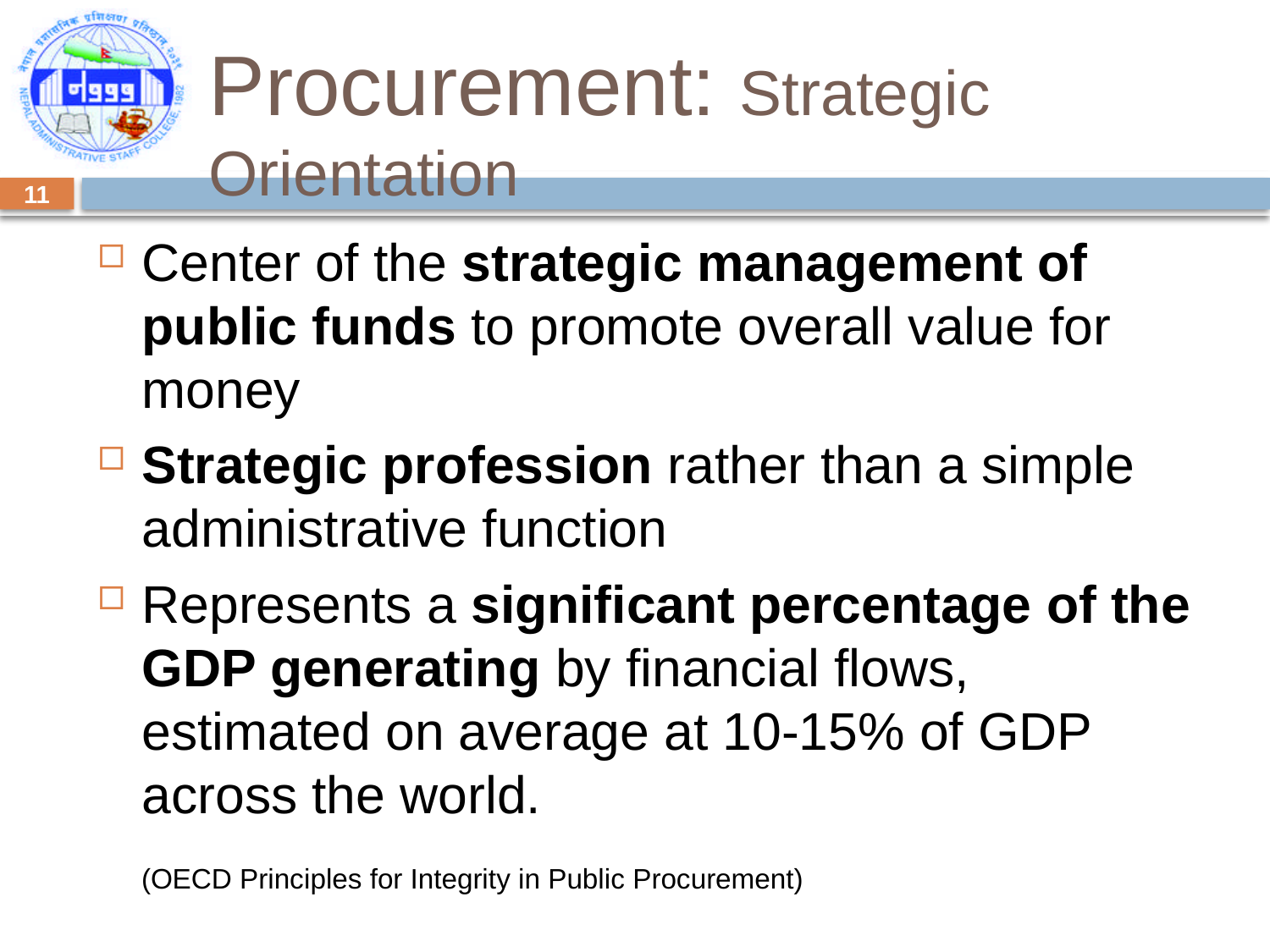

Procurement: Strategic Orientation
11
Center of the strategic management of public funds to promote overall value for money
Strategic profession rather than a simple administrative function
Represents a significant percentage of the GDP generating by financial flows, estimated on average at 10-15% of GDP across the world.
   (OECD Principles for Integrity in Public Procurement)